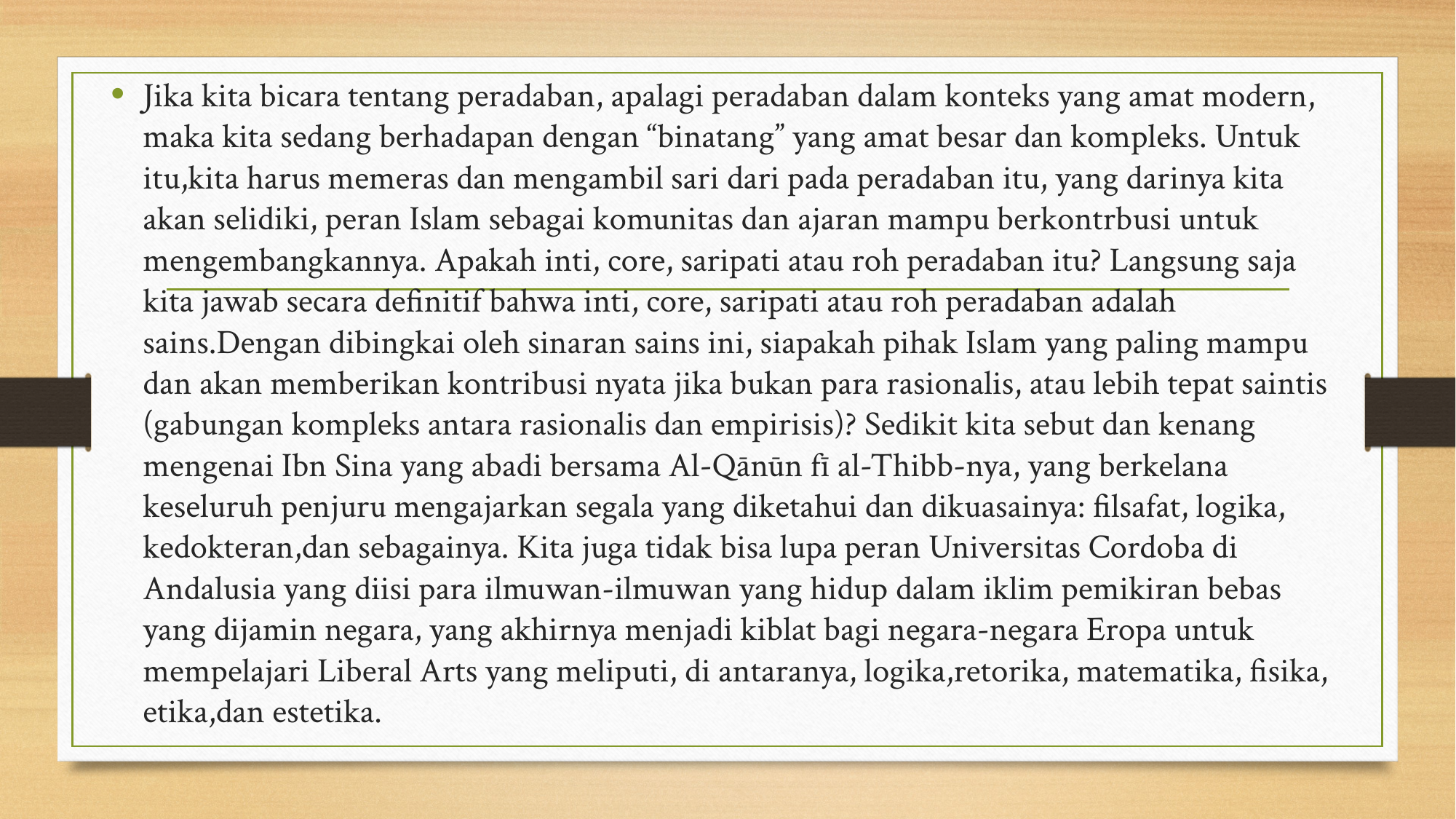

Jika kita bicara tentang peradaban, apalagi peradaban dalam konteks yang amat modern, maka kita sedang berhadapan dengan “binatang” yang amat besar dan kompleks. Untuk itu,kita harus memeras dan mengambil sari dari pada peradaban itu, yang darinya kita akan selidiki, peran Islam sebagai komunitas dan ajaran mampu berkontrbusi untuk mengembangkannya. Apakah inti, core, saripati atau roh peradaban itu? Langsung saja kita jawab secara definitif bahwa inti, core, saripati atau roh peradaban adalah sains.Dengan dibingkai oleh sinaran sains ini, siapakah pihak Islam yang paling mampu dan akan memberikan kontribusi nyata jika bukan para rasionalis, atau lebih tepat saintis (gabungan kompleks antara rasionalis dan empirisis)? Sedikit kita sebut dan kenang mengenai Ibn Sina yang abadi bersama Al-Qānūn fī al-Thibb-nya, yang berkelana keseluruh penjuru mengajarkan segala yang diketahui dan dikuasainya: filsafat, logika, kedokteran,dan sebagainya. Kita juga tidak bisa lupa peran Universitas Cordoba di Andalusia yang diisi para ilmuwan-ilmuwan yang hidup dalam iklim pemikiran bebas yang dijamin negara, yang akhirnya menjadi kiblat bagi negara-negara Eropa untuk mempelajari Liberal Arts yang meliputi, di antaranya, logika,retorika, matematika, fisika, etika,dan estetika.